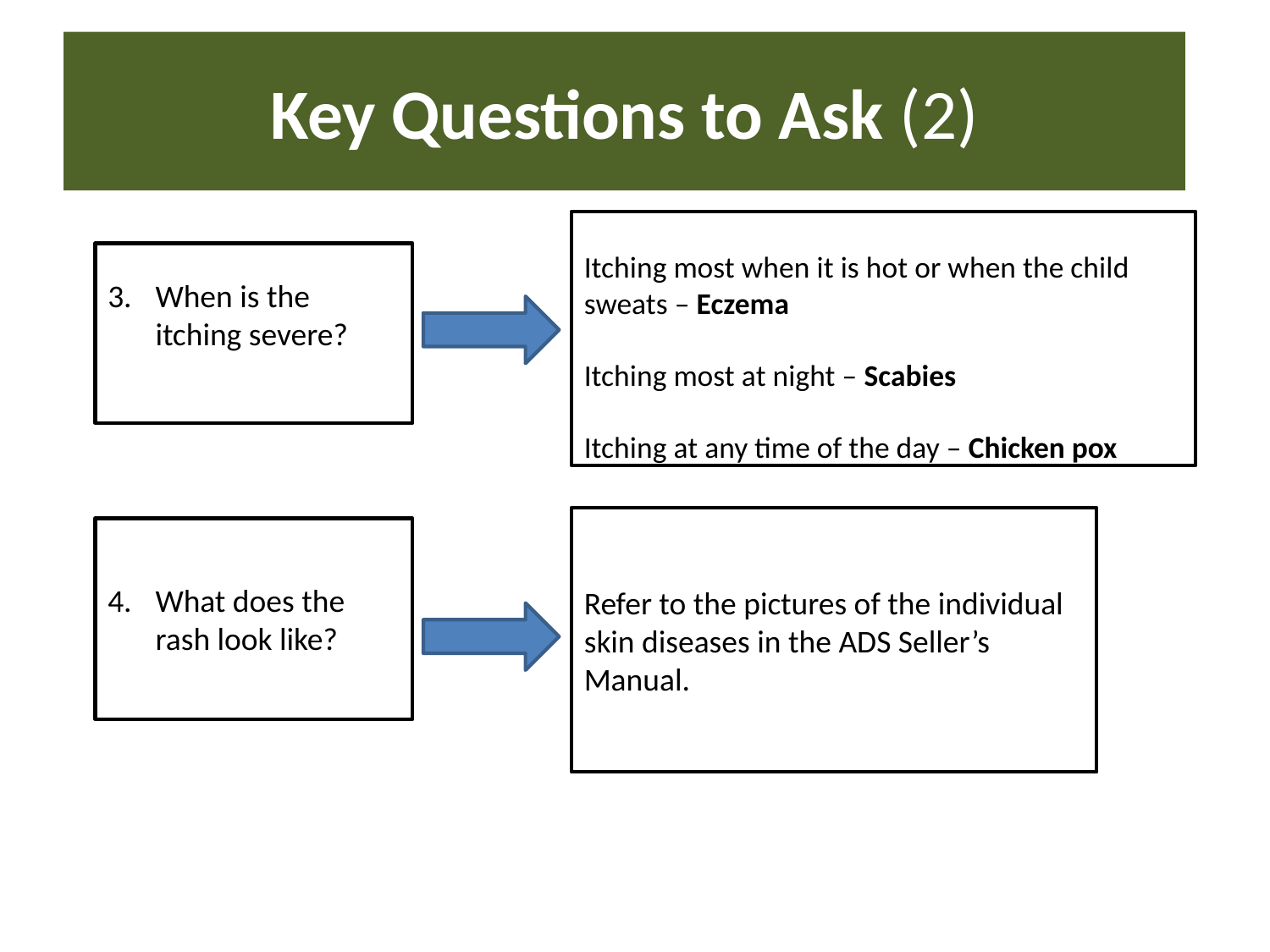

# Key Questions to Ask (2)

Itching most when it is hot or when the child sweats – Eczema

Itching most at night – Scabies

Itching at any time of the day – Chicken pox
When is the itching severe?

Refer to the pictures of the individual skin diseases in the ADS Seller’s Manual.
What does the rash look like?